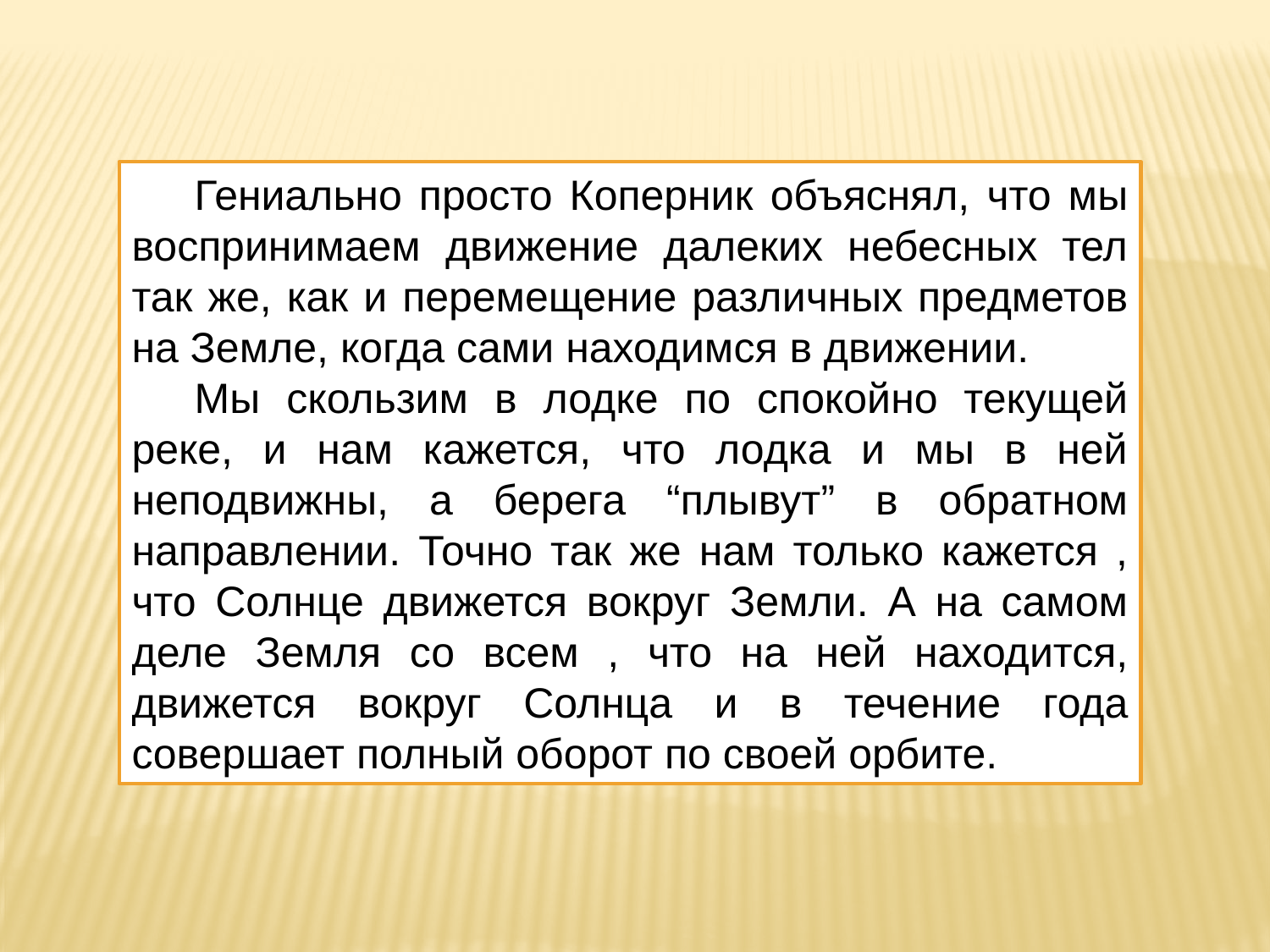

Гениально просто Коперник объяснял, что мы воспринимаем движение далеких небесных тел так же, как и перемещение различных предметов на Земле, когда сами находимся в движении.
Мы скользим в лодке по спокойно текущей реке, и нам кажется, что лодка и мы в ней неподвижны, а берега “плывут” в обратном направлении. Точно так же нам только кажется , что Солнце движется вокруг Земли. А на самом деле Земля со всем , что на ней находится, движется вокруг Солнца и в течение года совершает полный оборот по своей орбите.